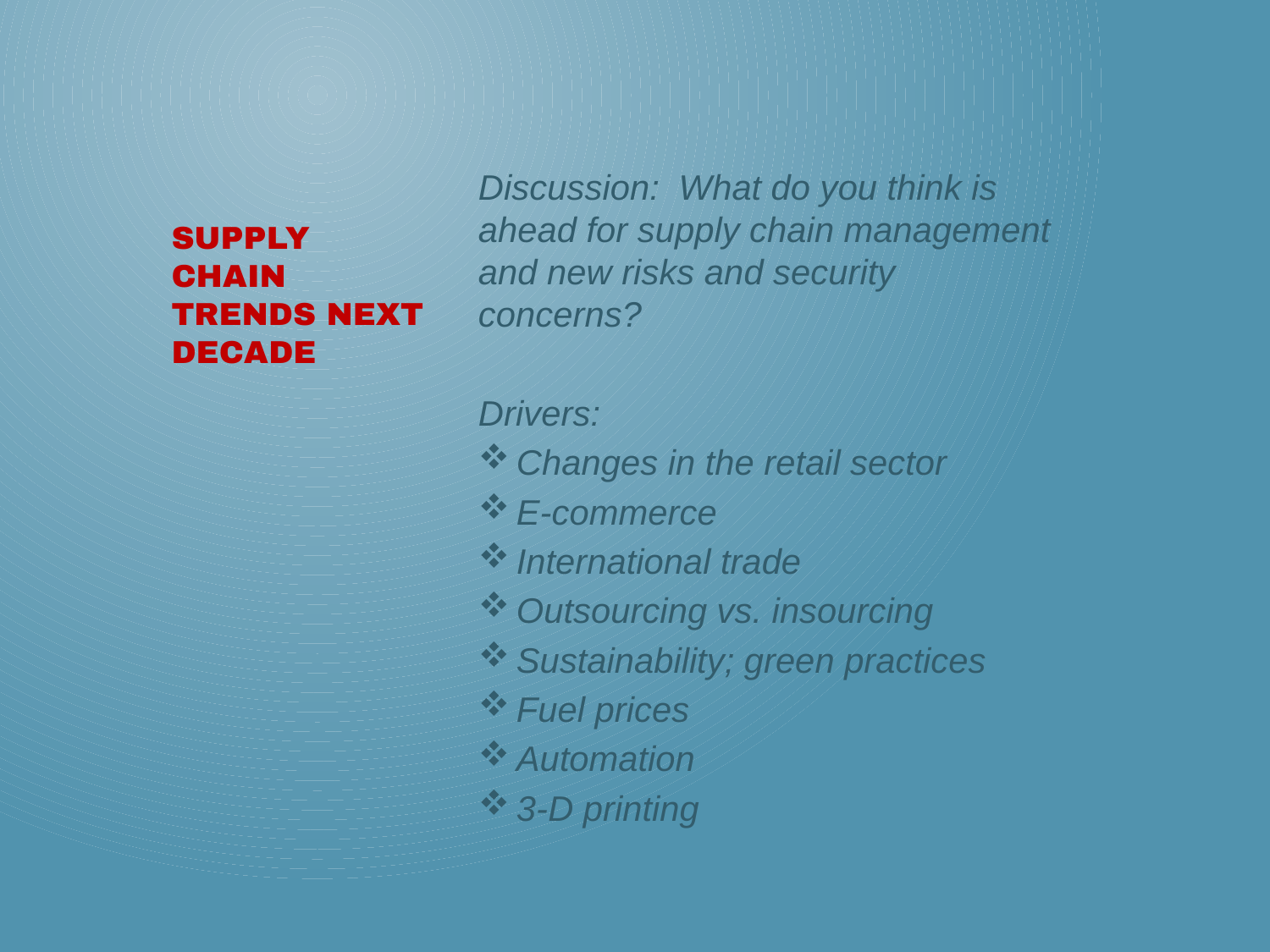

Discussion:  What do you think is ahead for supply chain management and new risks and security concerns?

Drivers:
Changes in the retail sector
E-commerce
International trade
Outsourcing vs. insourcing
Sustainability; green practices
Fuel prices
Automation
3-D printing

# SUPPLY CHAIN TRENDS NEXT DECADE